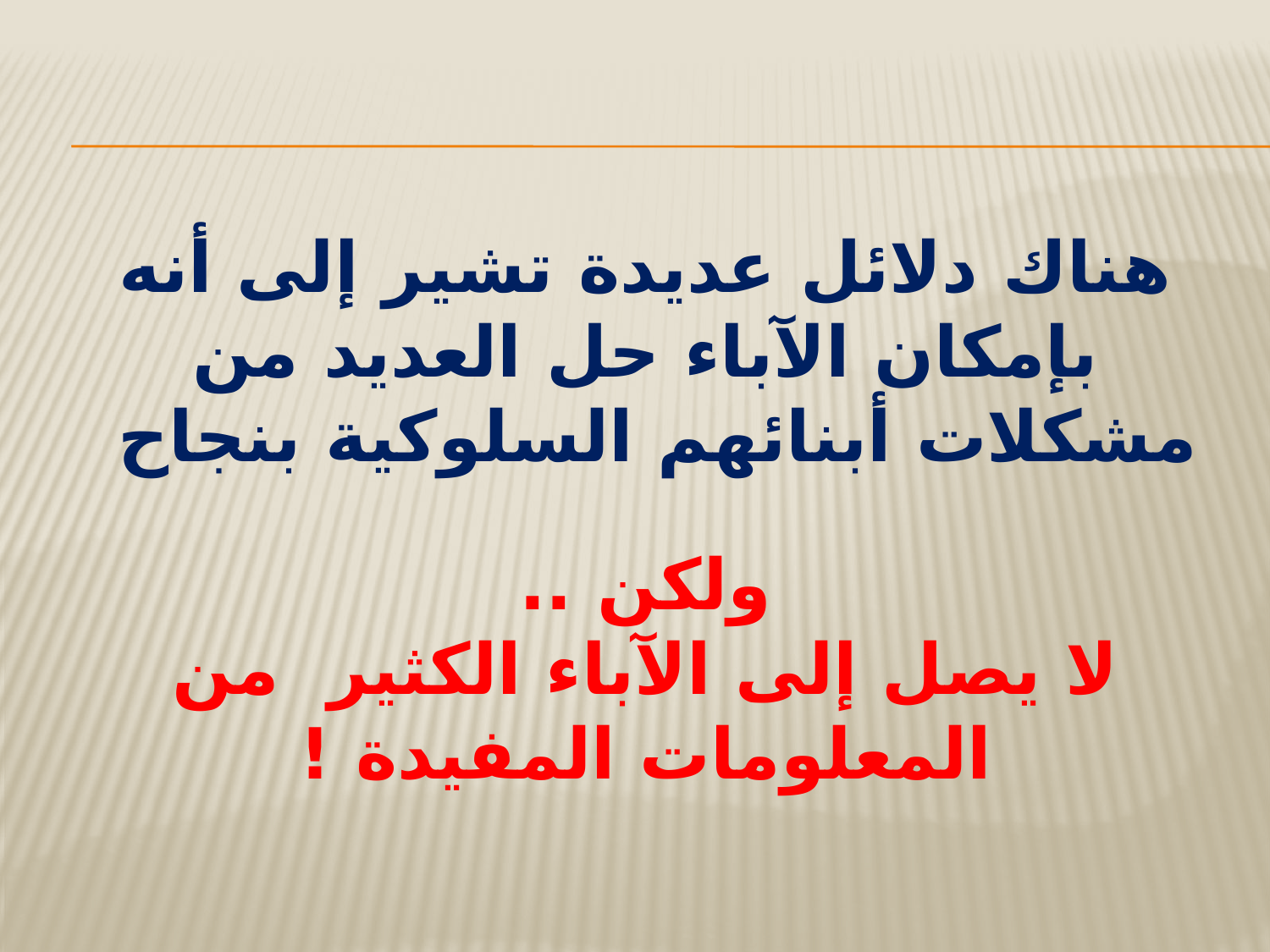

#
هناك دلائل عديدة تشير إلى أنه بإمكان الآباء حل العديد من مشكلات أبنائهم السلوكية بنجاح
ولكن ..
لا يصل إلى الآباء الكثير  من المعلومات المفيدة !